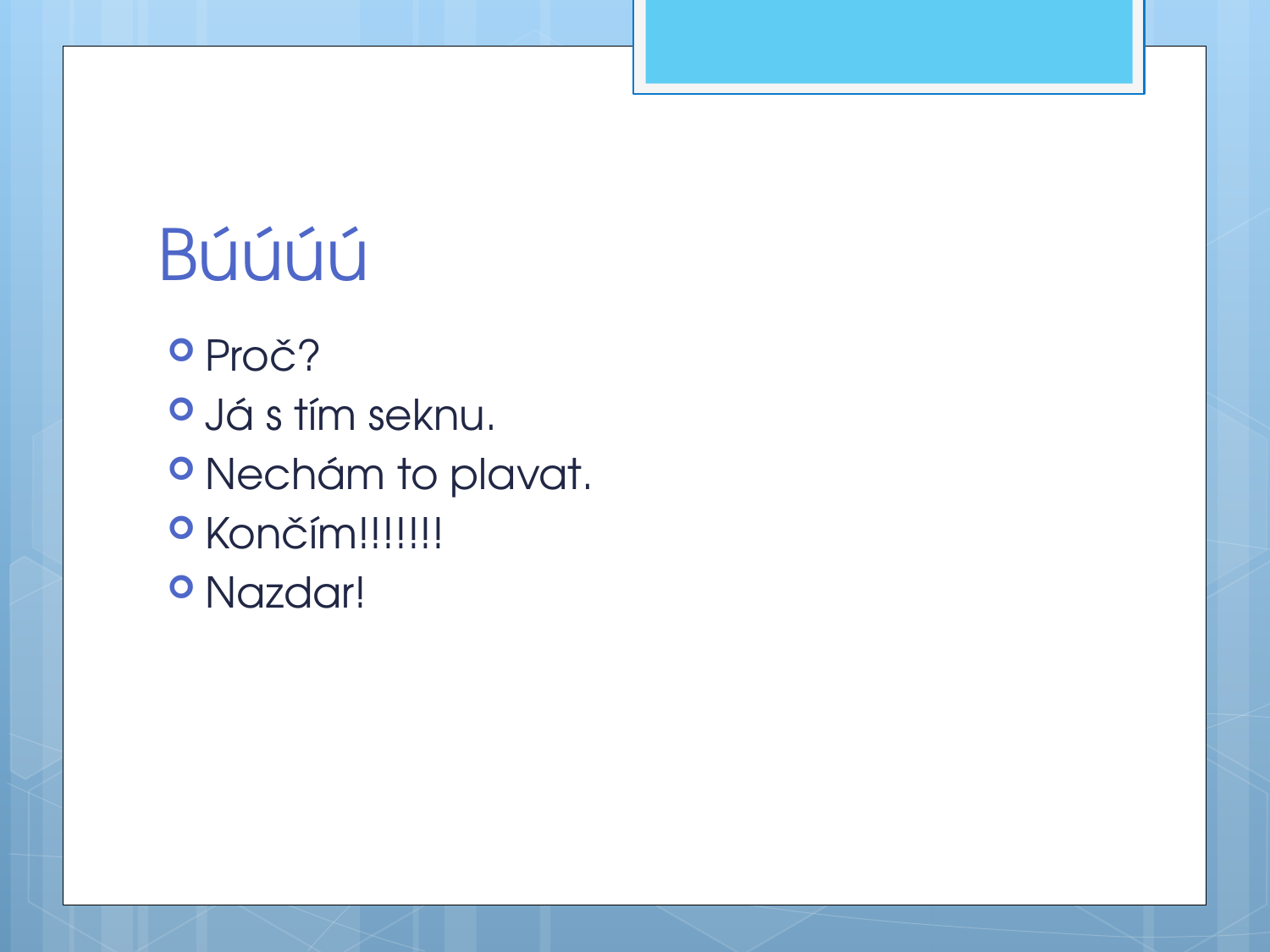

# Búúúú
Proč?
Já s tím seknu.
Nechám to plavat.
Končím!!!!!!!
Nazdar!